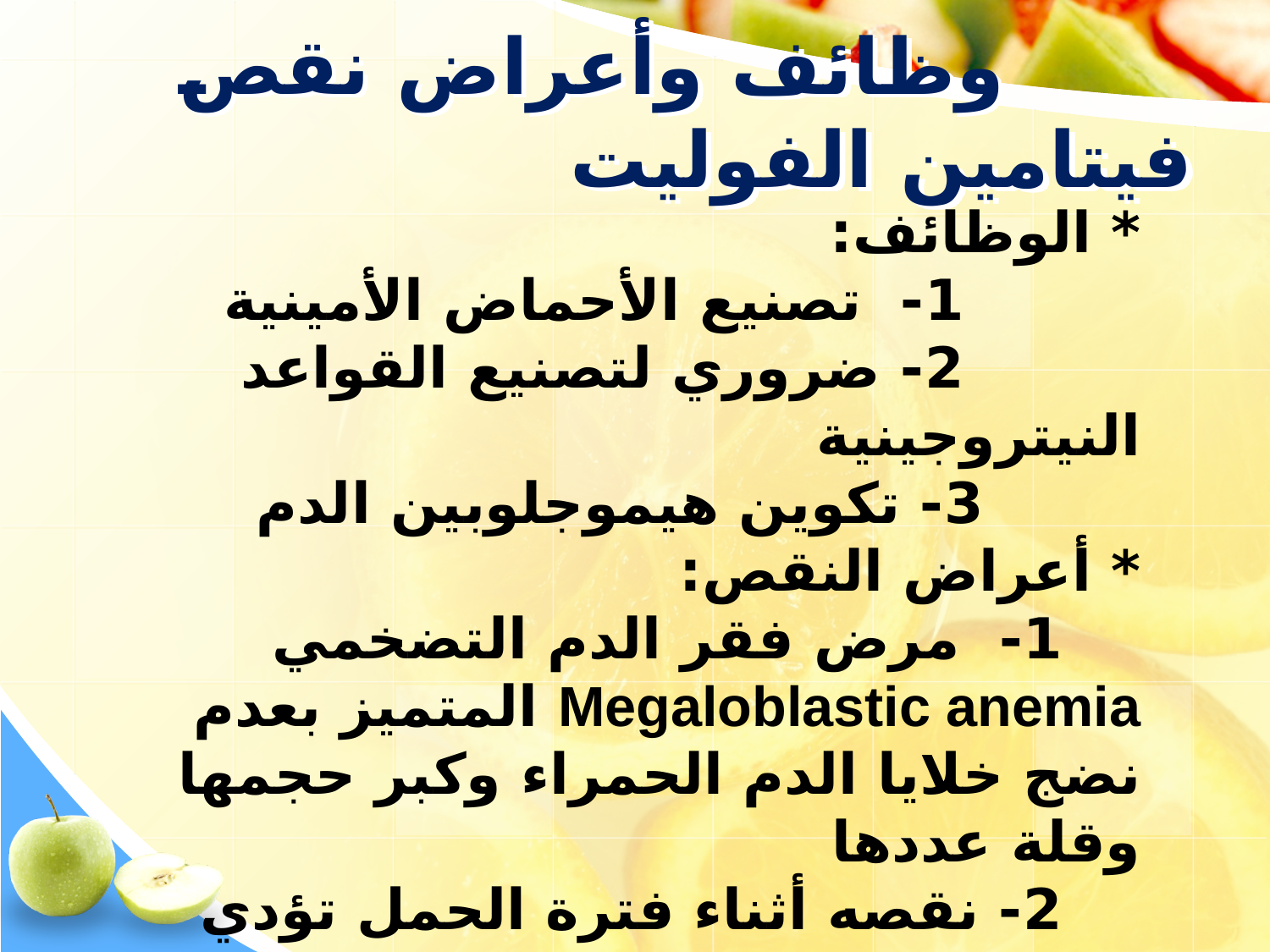

# وظائف وأعراض نقص فيتامين الفوليت
* الوظائف:
         1-  تصنيع الأحماض الأمينية
         2- ضروري لتصنيع القواعد النيتروجينية
        3- تكوين هيموجلوبين الدم
* أعراض النقص:
    1-  مرض فقر الدم التضخمي Megaloblastic anemia المتميز بعدم نضج خلايا الدم الحمراء وكبر حجمها وقلة عددها
    2- نقصه أثناء فترة الحمل تؤدي إلى إصابة الجنين وإصابة الوليد بالتواء الأنبوب العصبي  Neural Defect Tube (NDT)